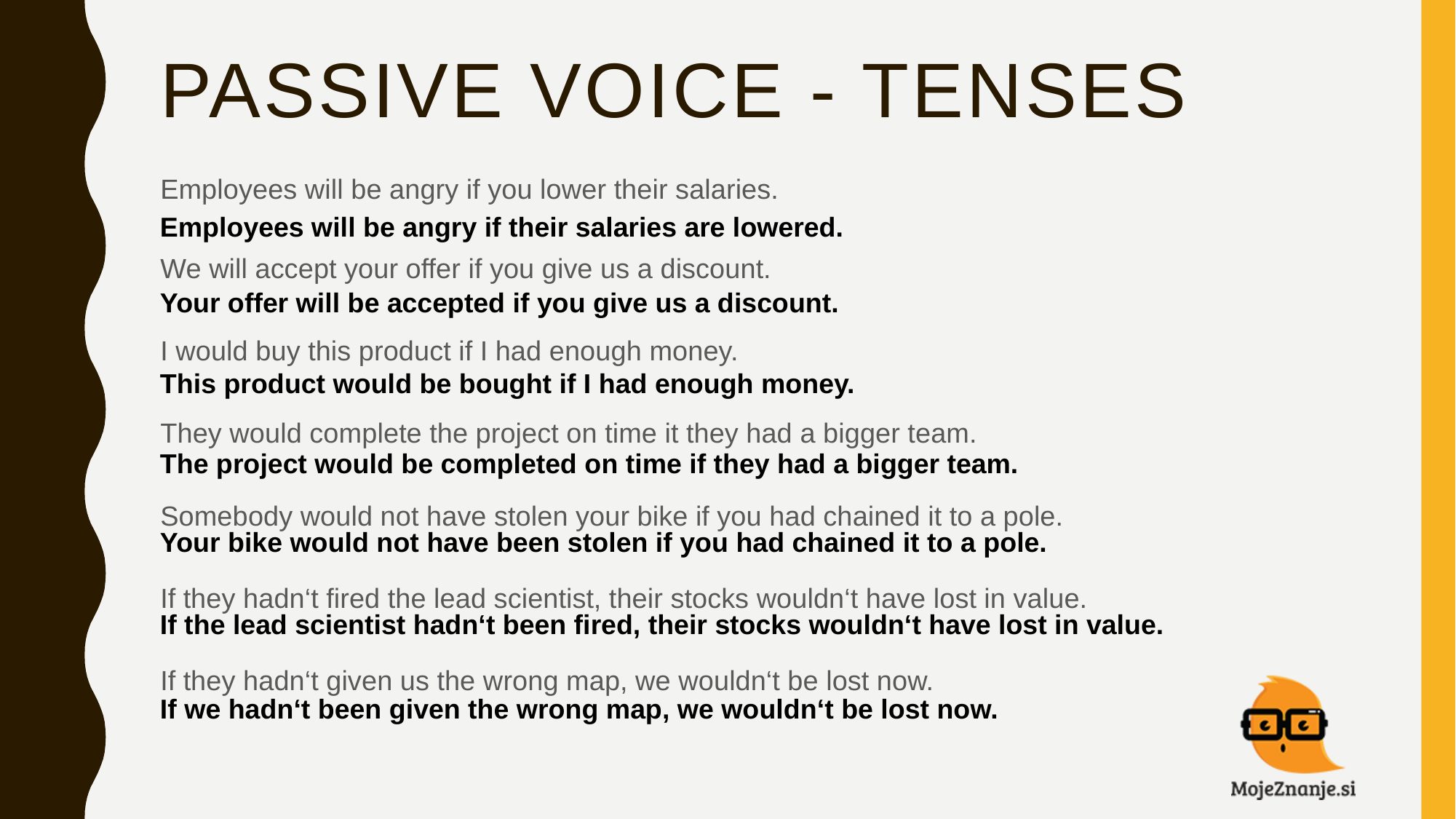

# PASSIVE VOICE - TENSES
Employees will be angry if you lower their salaries.
We will accept your offer if you give us a discount.
I would buy this product if I had enough money.
They would complete the project on time it they had a bigger team.
Somebody would not have stolen your bike if you had chained it to a pole.
If they hadn‘t fired the lead scientist, their stocks wouldn‘t have lost in value.
If they hadn‘t given us the wrong map, we wouldn‘t be lost now.
Employees will be angry if their salaries are lowered.
Your offer will be accepted if you give us a discount.
This product would be bought if I had enough money.
The project would be completed on time if they had a bigger team.
Your bike would not have been stolen if you had chained it to a pole.
If the lead scientist hadn‘t been fired, their stocks wouldn‘t have lost in value.
If we hadn‘t been given the wrong map, we wouldn‘t be lost now.